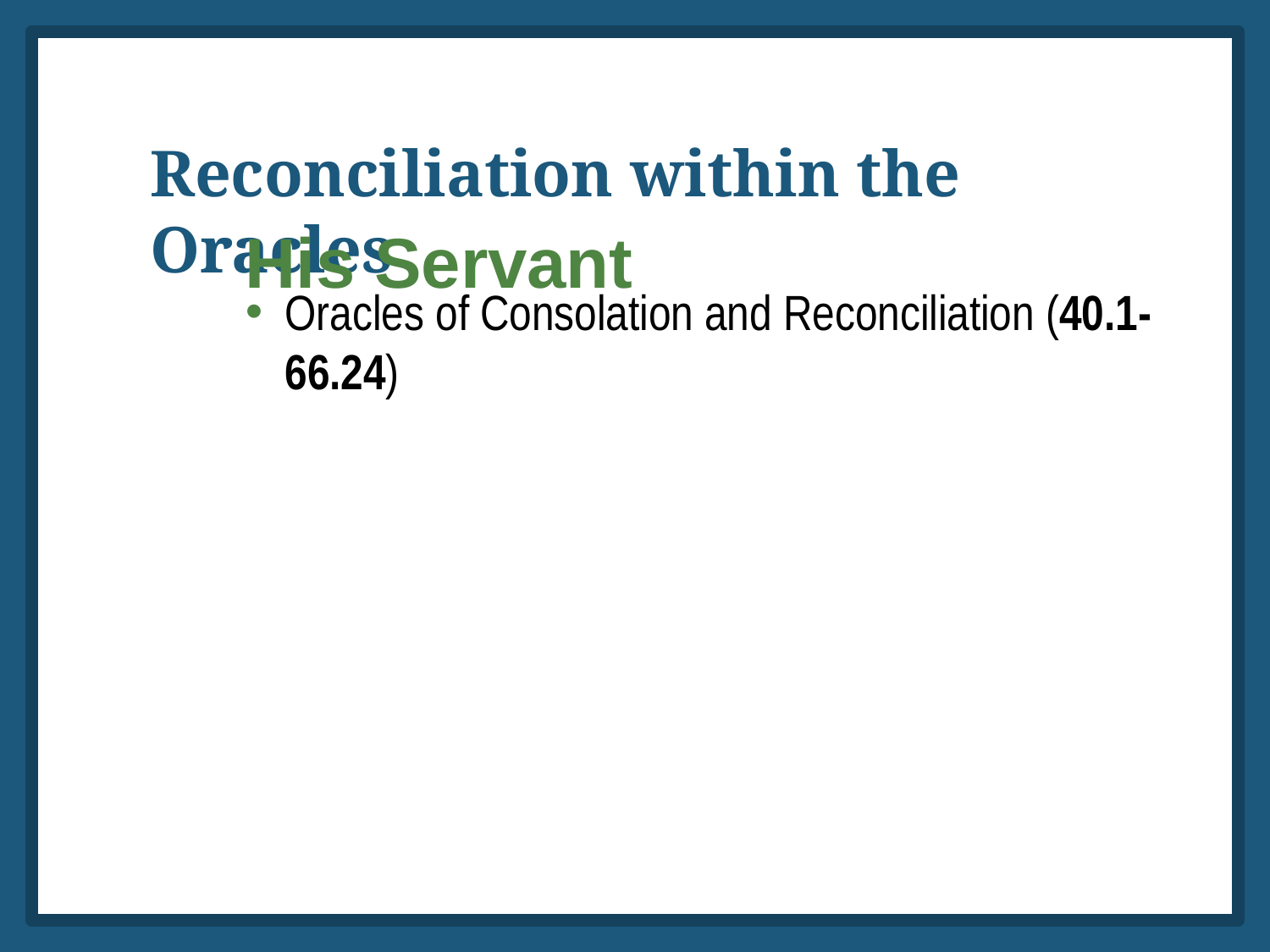

Reconciliation within the Oracles
His Servant
Oracles of Consolation and Reconciliation (40.1-66.24)